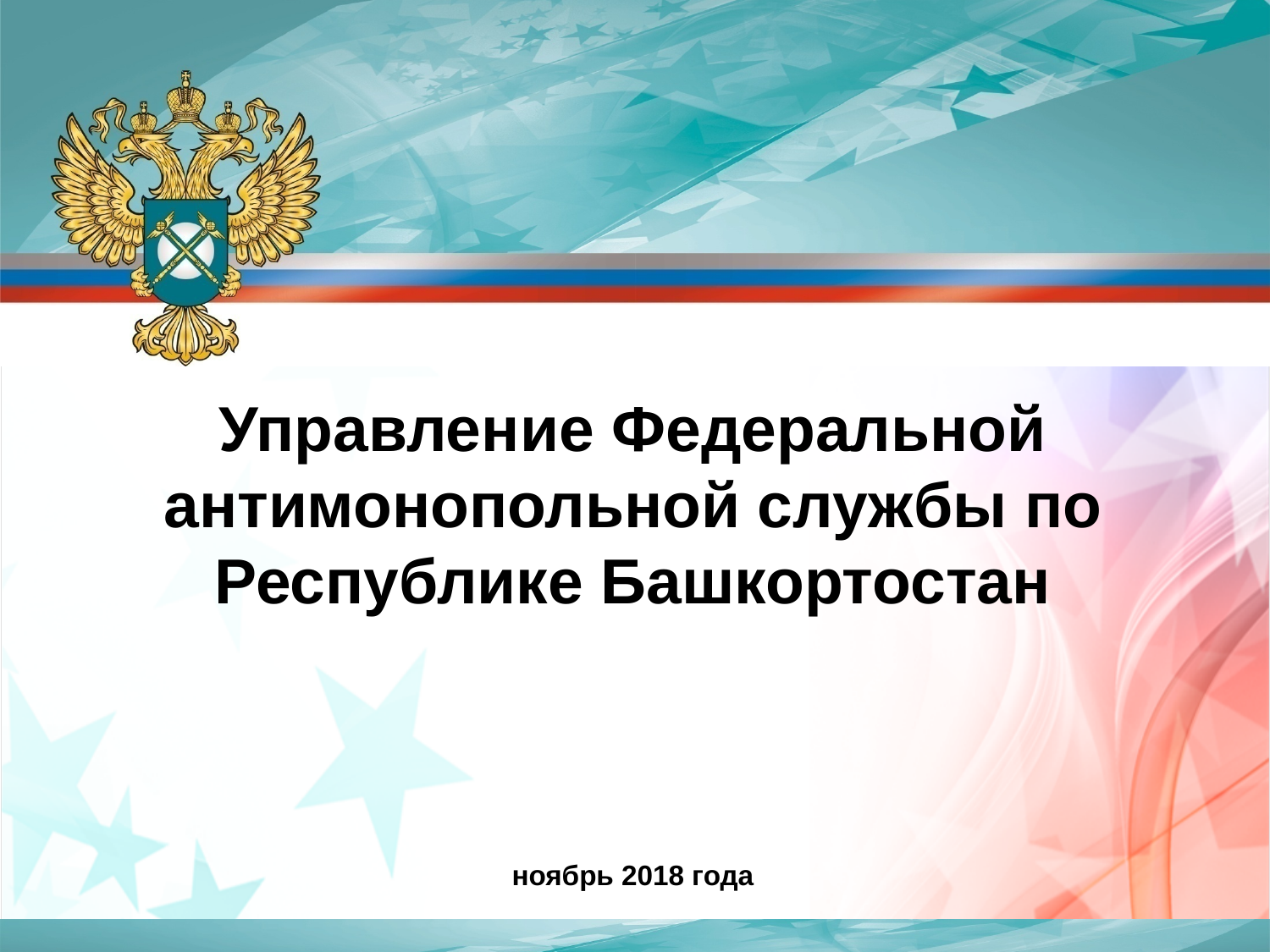

Управление Федеральной антимонопольной службы по Республике Башкортостан

ноябрь 2018 года